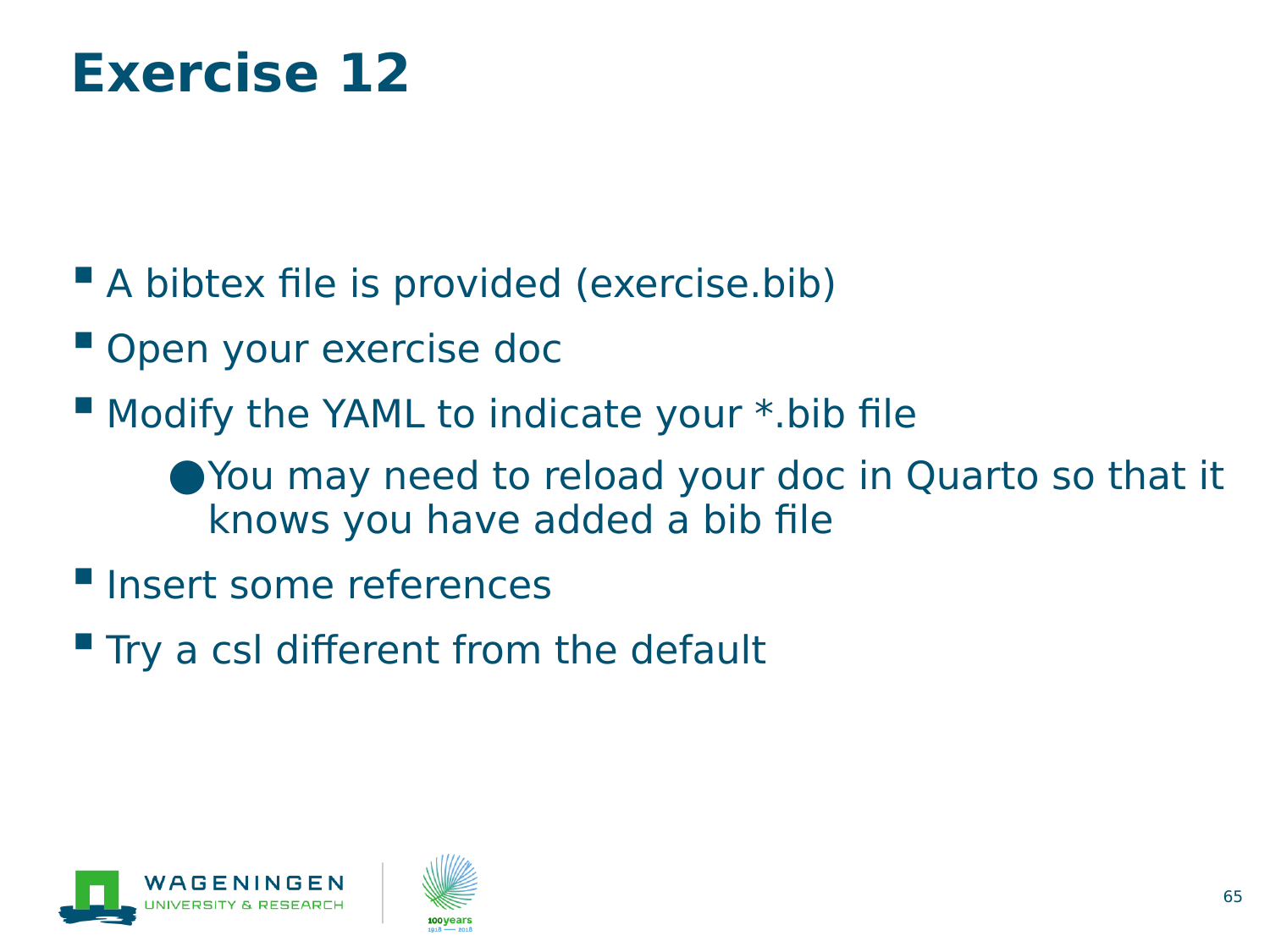

# Exercise 12
A bibtex file is provided (exercise.bib)
Open your exercise doc
Modify the YAML to indicate your *.bib file
You may need to reload your doc in Quarto so that it knows you have added a bib file
Insert some references
Try a csl different from the default

65